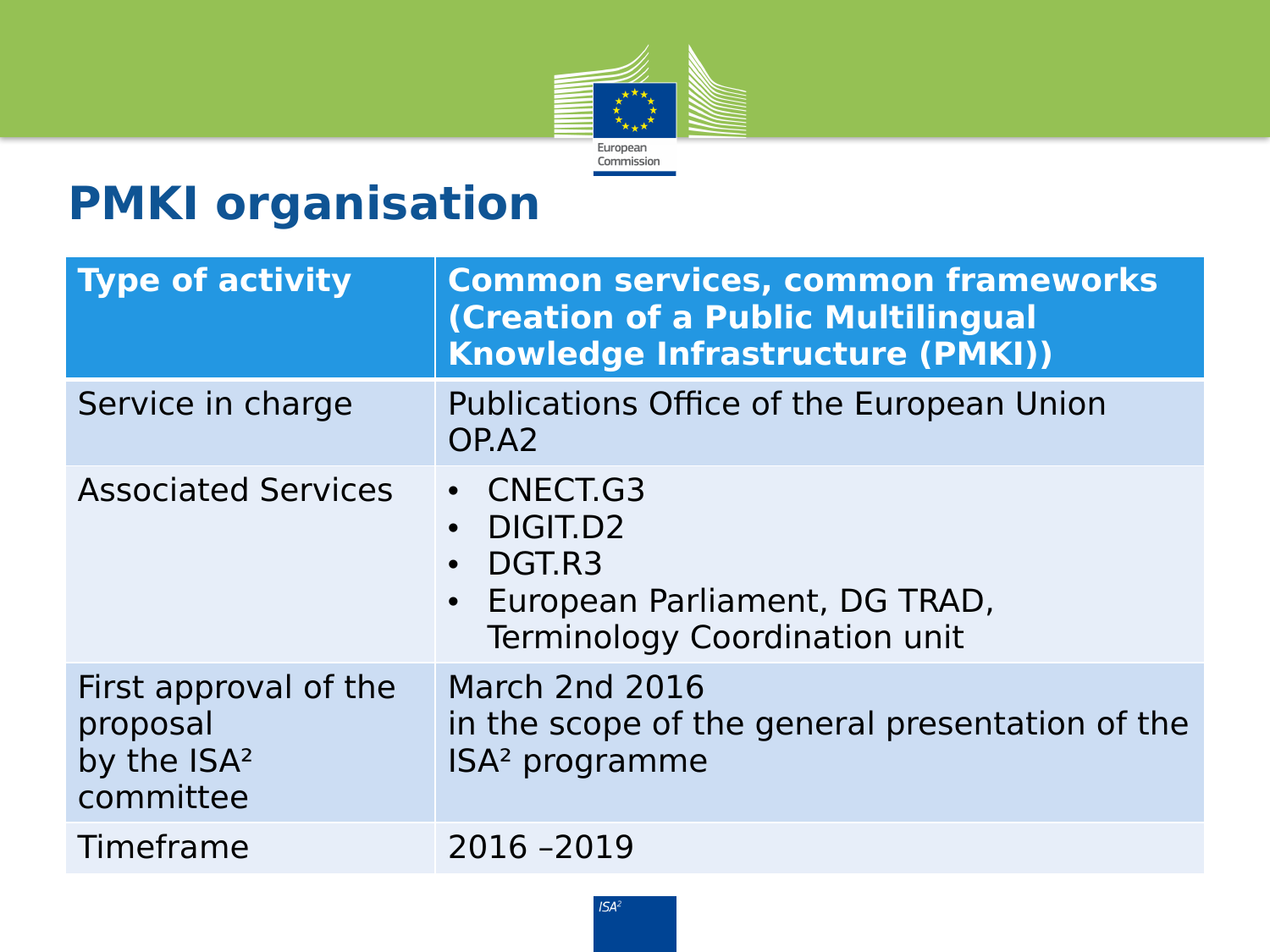

# PMKI organisation
| Type of activity | Common services, common frameworks (Creation of a Public Multilingual Knowledge Infrastructure (PMKI)) |
| --- | --- |
| Service in charge | Publications Office of the European Union OP.A2 |
| Associated Services | CNECT.G3 DIGIT.D2 DGT.R3 European Parliament, DG TRAD, Terminology Coordination unit |
| First approval of the proposal by the ISA² committee | March 2nd 2016 in the scope of the general presentation of the ISA² programme |
| Timeframe | 2016 –2019 |